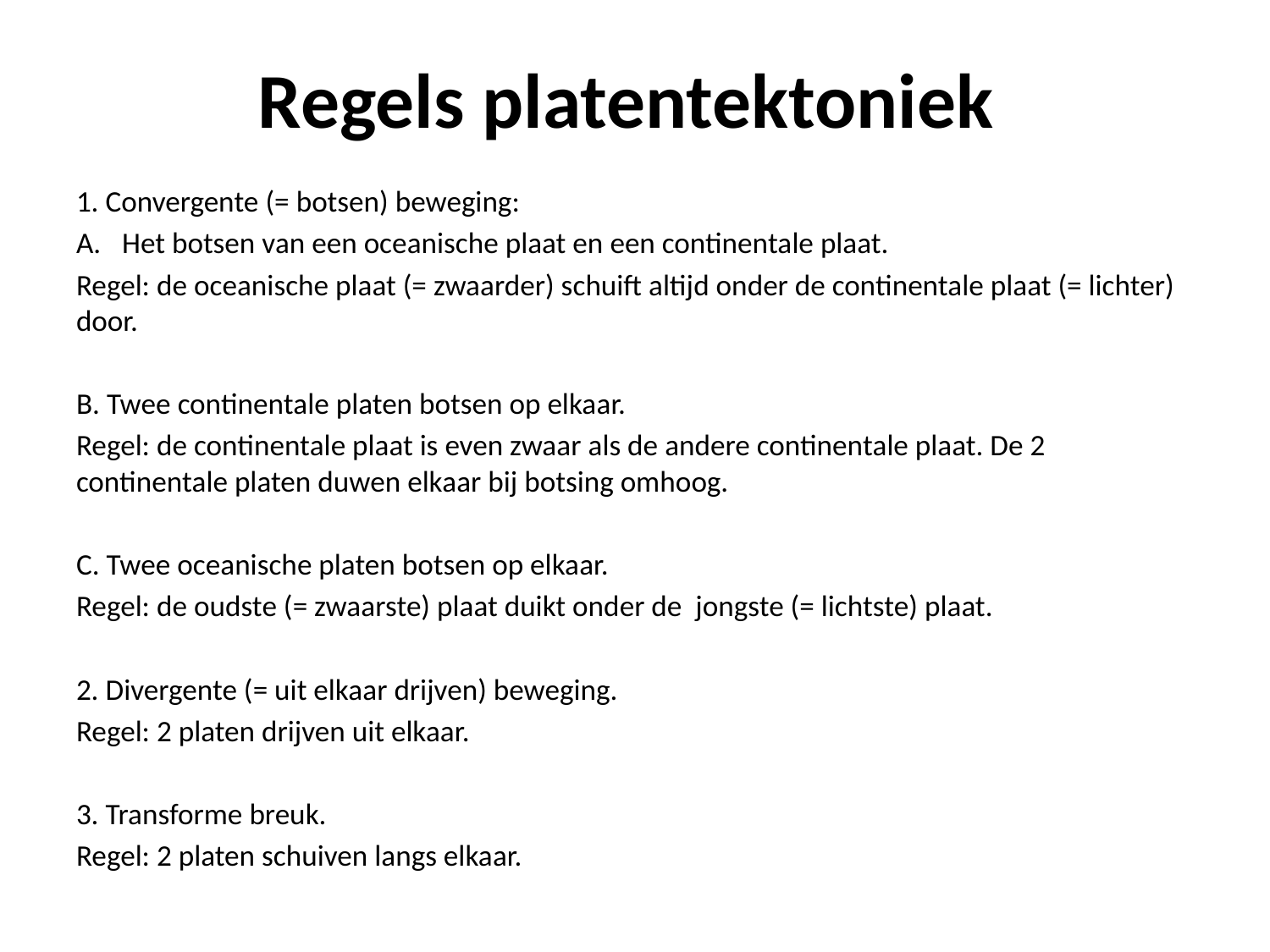

# Regels platentektoniek
1. Convergente (= botsen) beweging:
Het botsen van een oceanische plaat en een continentale plaat.
Regel: de oceanische plaat (= zwaarder) schuift altijd onder de continentale plaat (= lichter) door.

B. Twee continentale platen botsen op elkaar.
Regel: de continentale plaat is even zwaar als de andere continentale plaat. De 2 continentale platen duwen elkaar bij botsing omhoog.

C. Twee oceanische platen botsen op elkaar.
Regel: de oudste (= zwaarste) plaat duikt onder de  jongste (= lichtste) plaat.

2. Divergente (= uit elkaar drijven) beweging.
Regel: 2 platen drijven uit elkaar.

3. Transforme breuk.
Regel: 2 platen schuiven langs elkaar.